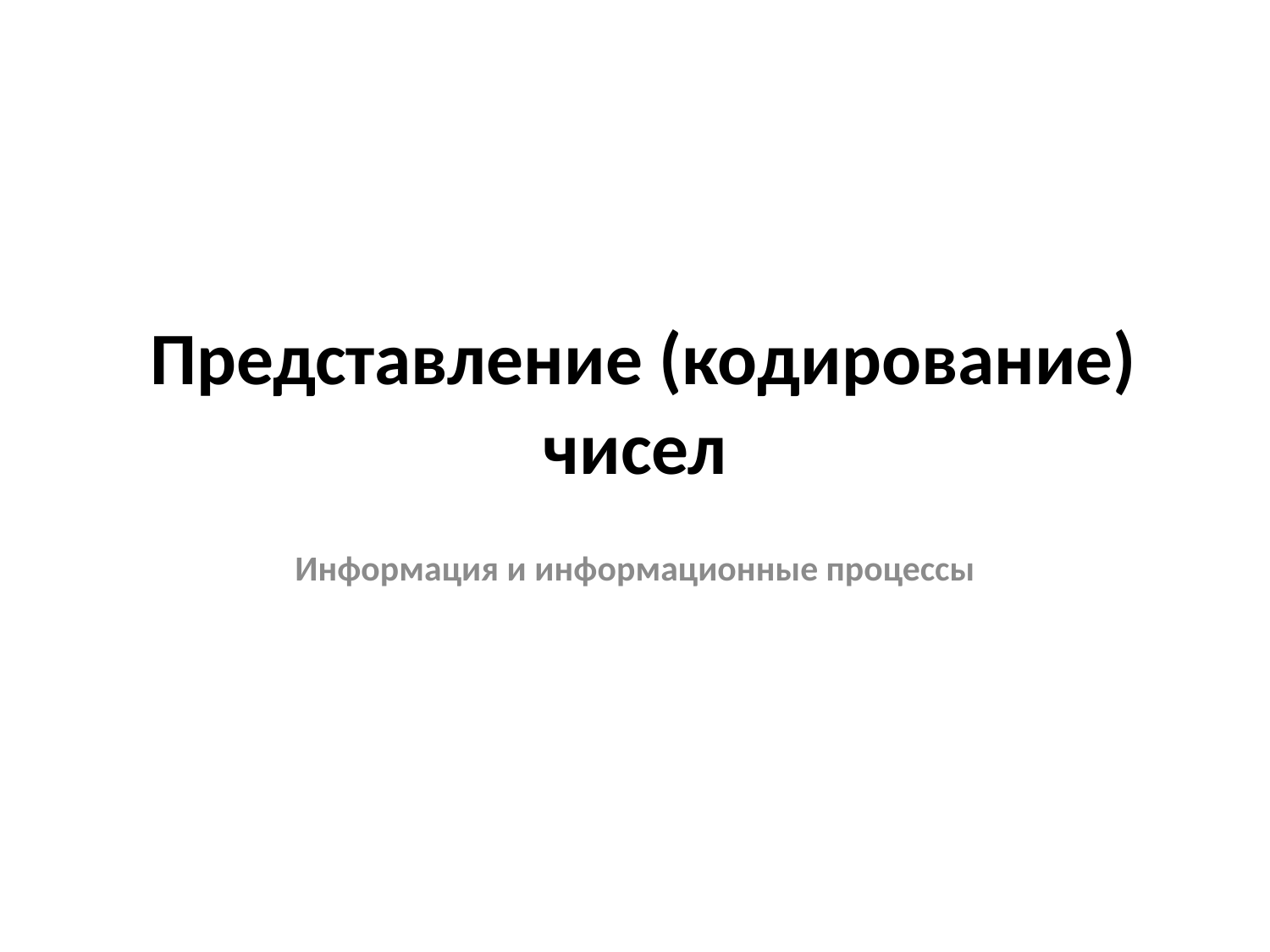

# Представление (кодирование) чисел
Информация и информационные процессы